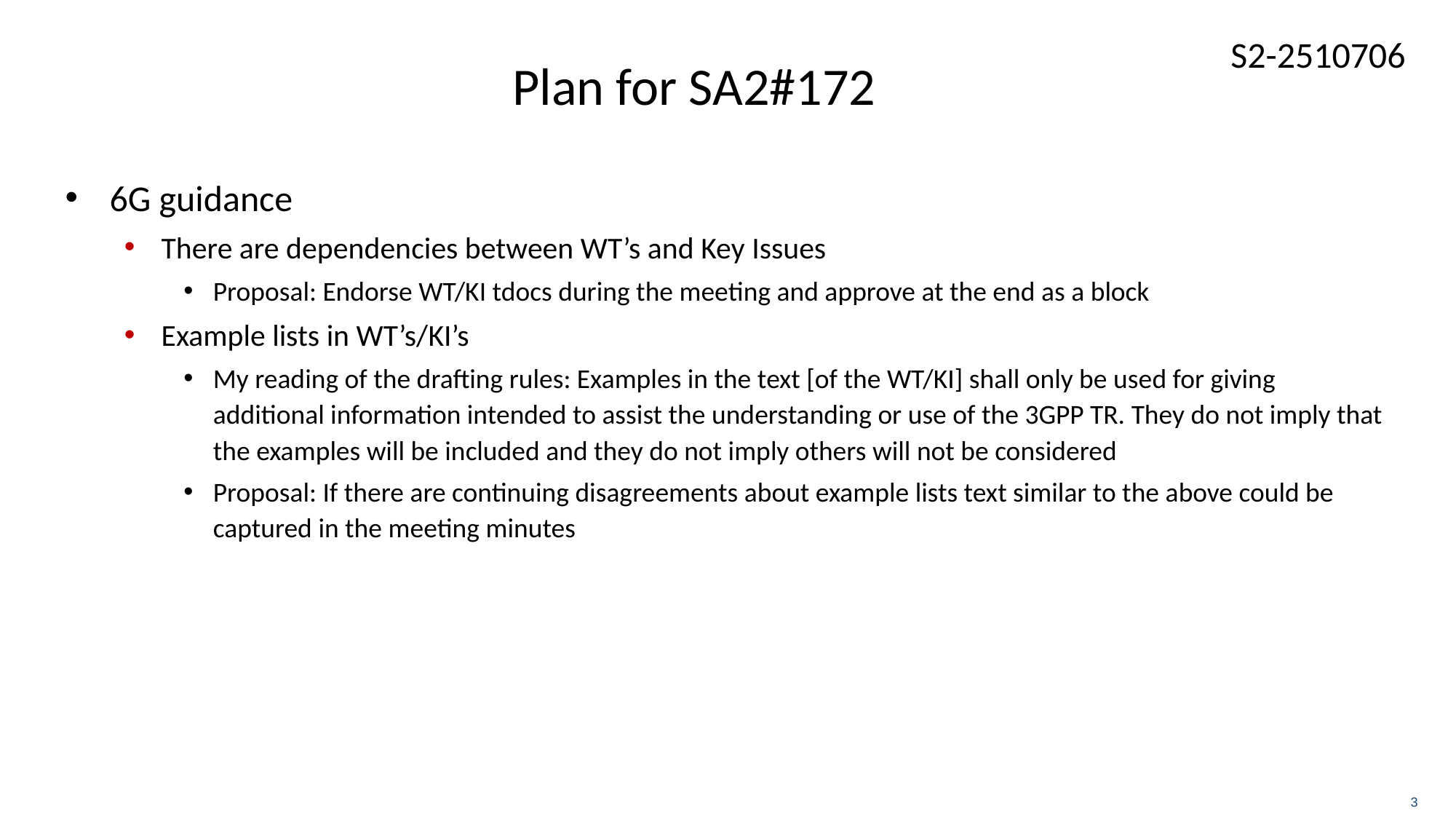

# Plan for SA2#172
6G guidance
There are dependencies between WT’s and Key Issues
Proposal: Endorse WT/KI tdocs during the meeting and approve at the end as a block
Example lists in WT’s/KI’s
My reading of the drafting rules: Examples in the text [of the WT/KI] shall only be used for giving additional information intended to assist the understanding or use of the 3GPP TR. They do not imply that the examples will be included and they do not imply others will not be considered
Proposal: If there are continuing disagreements about example lists text similar to the above could be captured in the meeting minutes